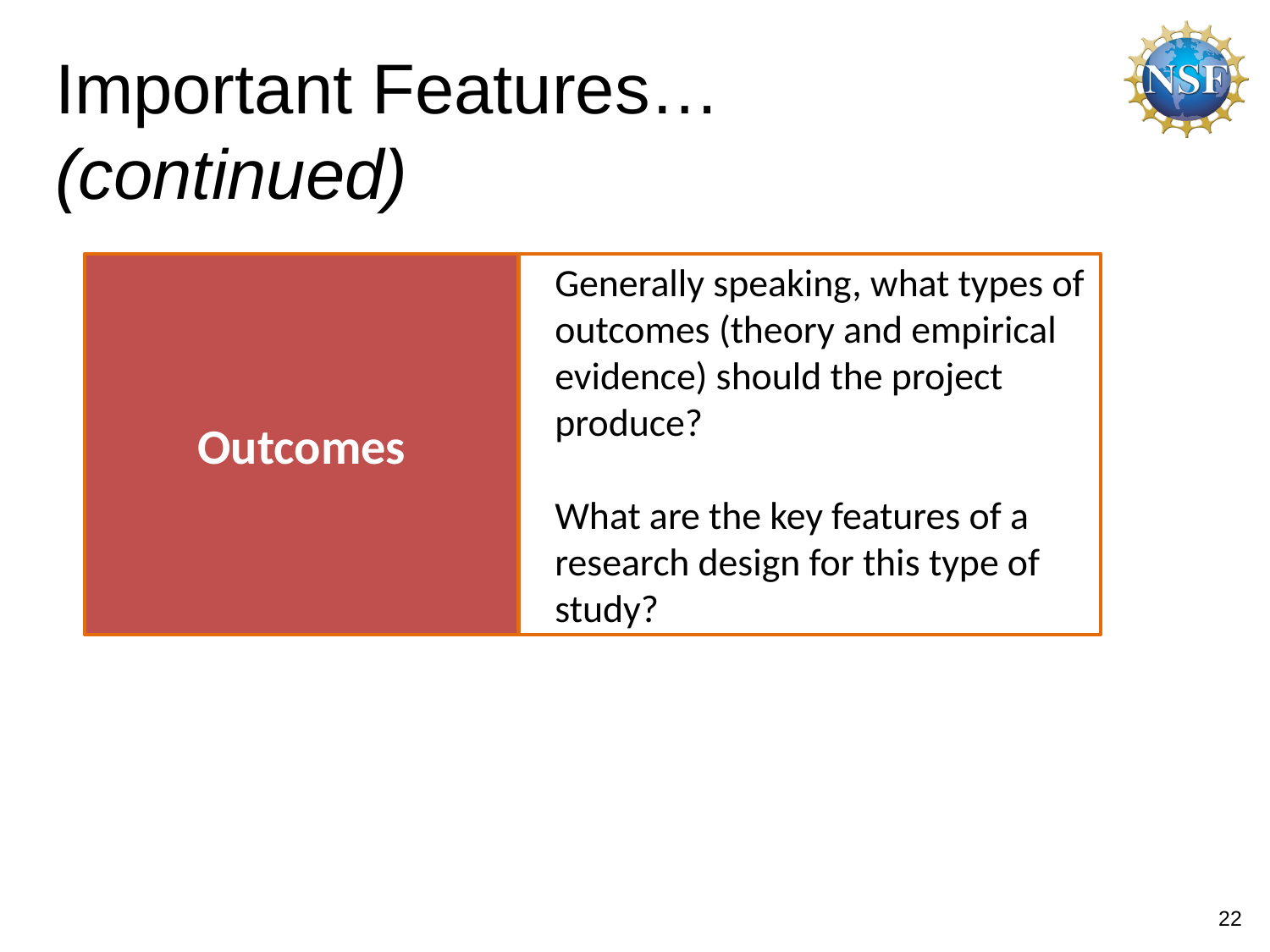

# Important Features…  (continued)
Outcomes

Generally speaking, what types of outcomes (theory and empirical evidence) should the project produce?

What are the key features of a research design for this type of study?